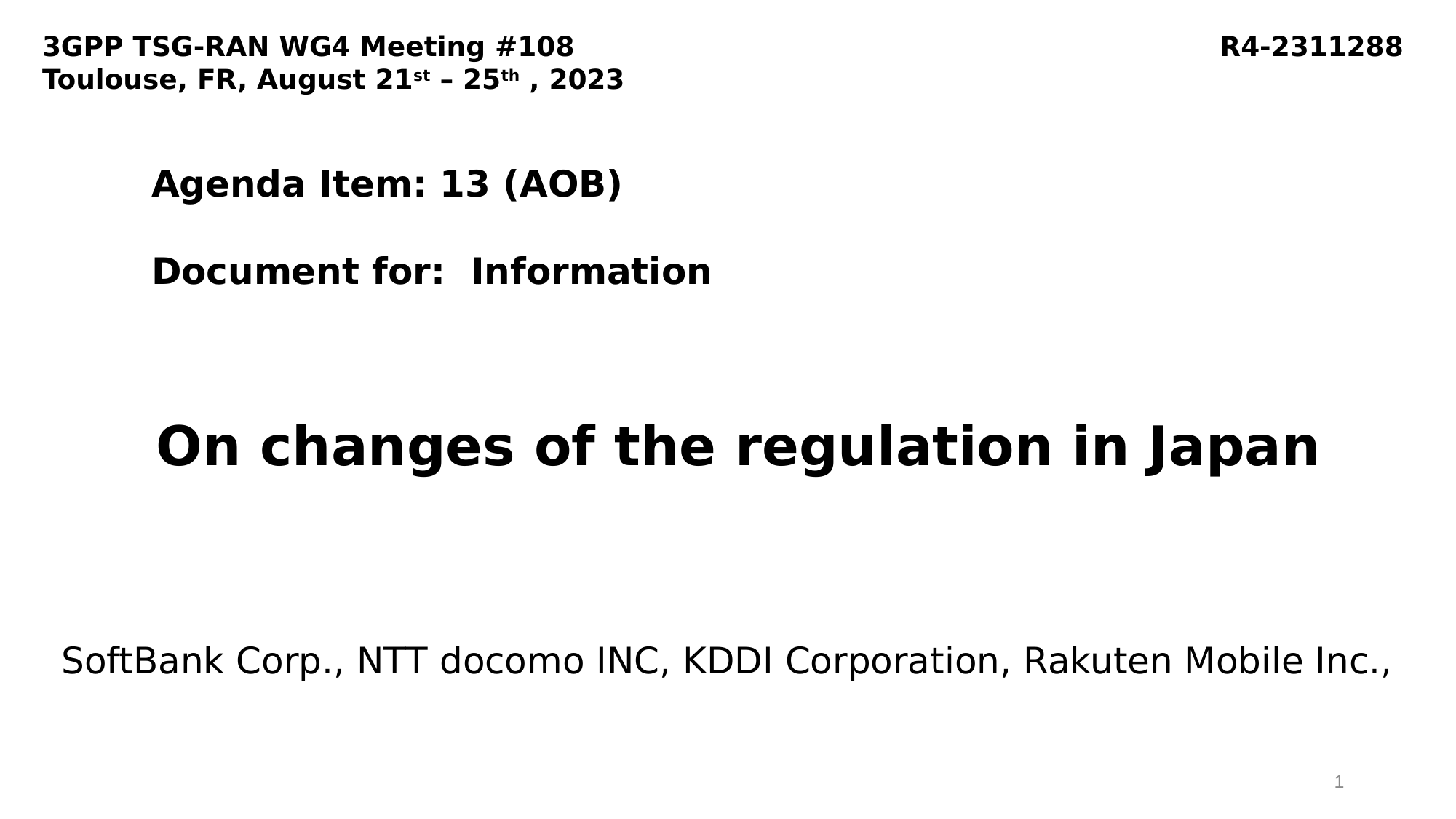

3GPP TSG-RAN WG4 Meeting #108
Toulouse, FR, August 21st – 25th , 2023

	Agenda Item: 13 (AOB)

	Document for:  Information
R4-2311288
# On changes of the regulation in Japan
SoftBank Corp., NTT docomo INC, KDDI Corporation, Rakuten Mobile Inc.,
1